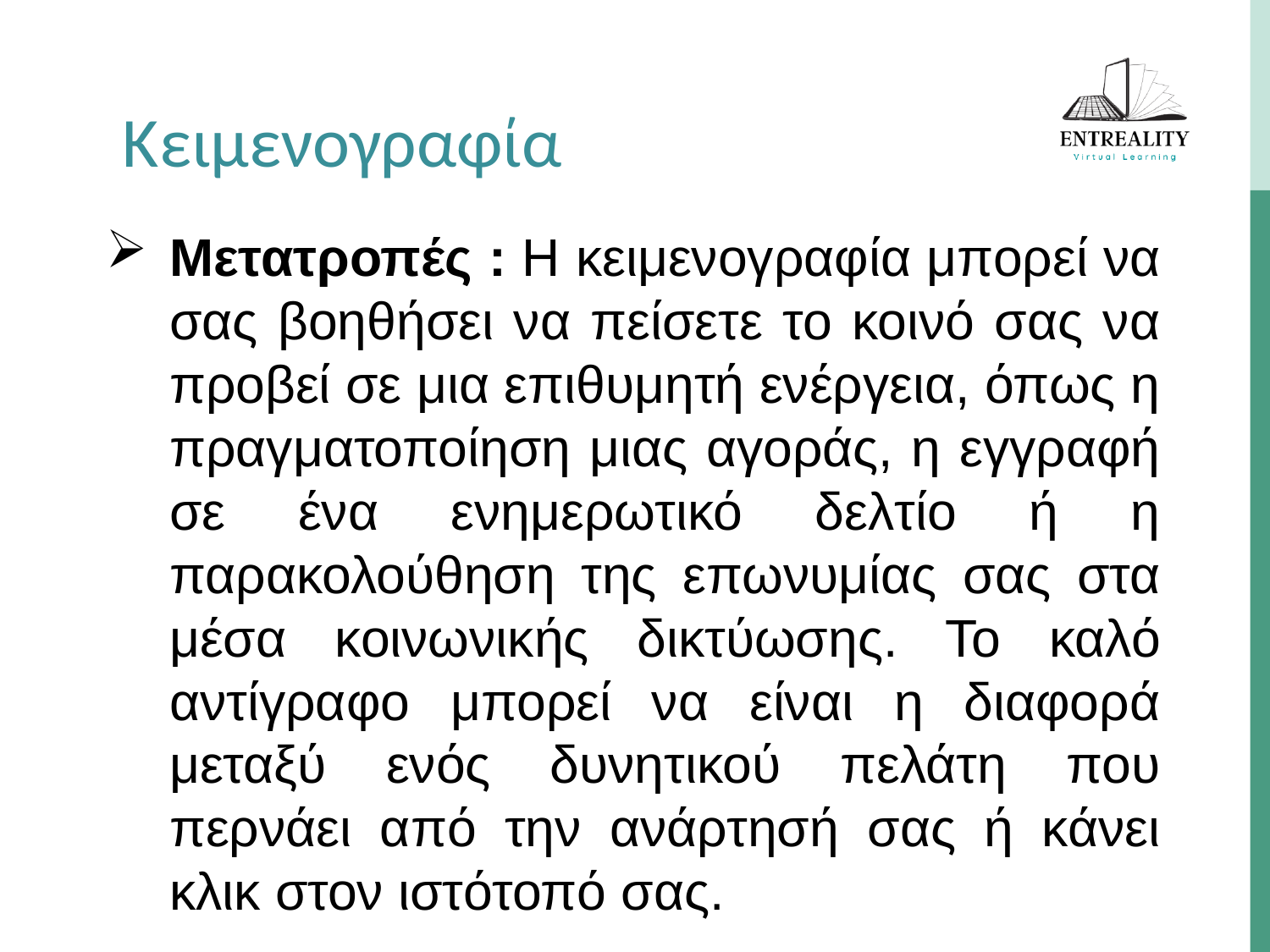

Κειμενογραφία
Μετατροπές : Η κειμενογραφία μπορεί να σας βοηθήσει να πείσετε το κοινό σας να προβεί σε μια επιθυμητή ενέργεια, όπως η πραγματοποίηση μιας αγοράς, η εγγραφή σε ένα ενημερωτικό δελτίο ή η παρακολούθηση της επωνυμίας σας στα μέσα κοινωνικής δικτύωσης. Το καλό αντίγραφο μπορεί να είναι η διαφορά μεταξύ ενός δυνητικού πελάτη που περνάει από την ανάρτησή σας ή κάνει κλικ στον ιστότοπό σας.